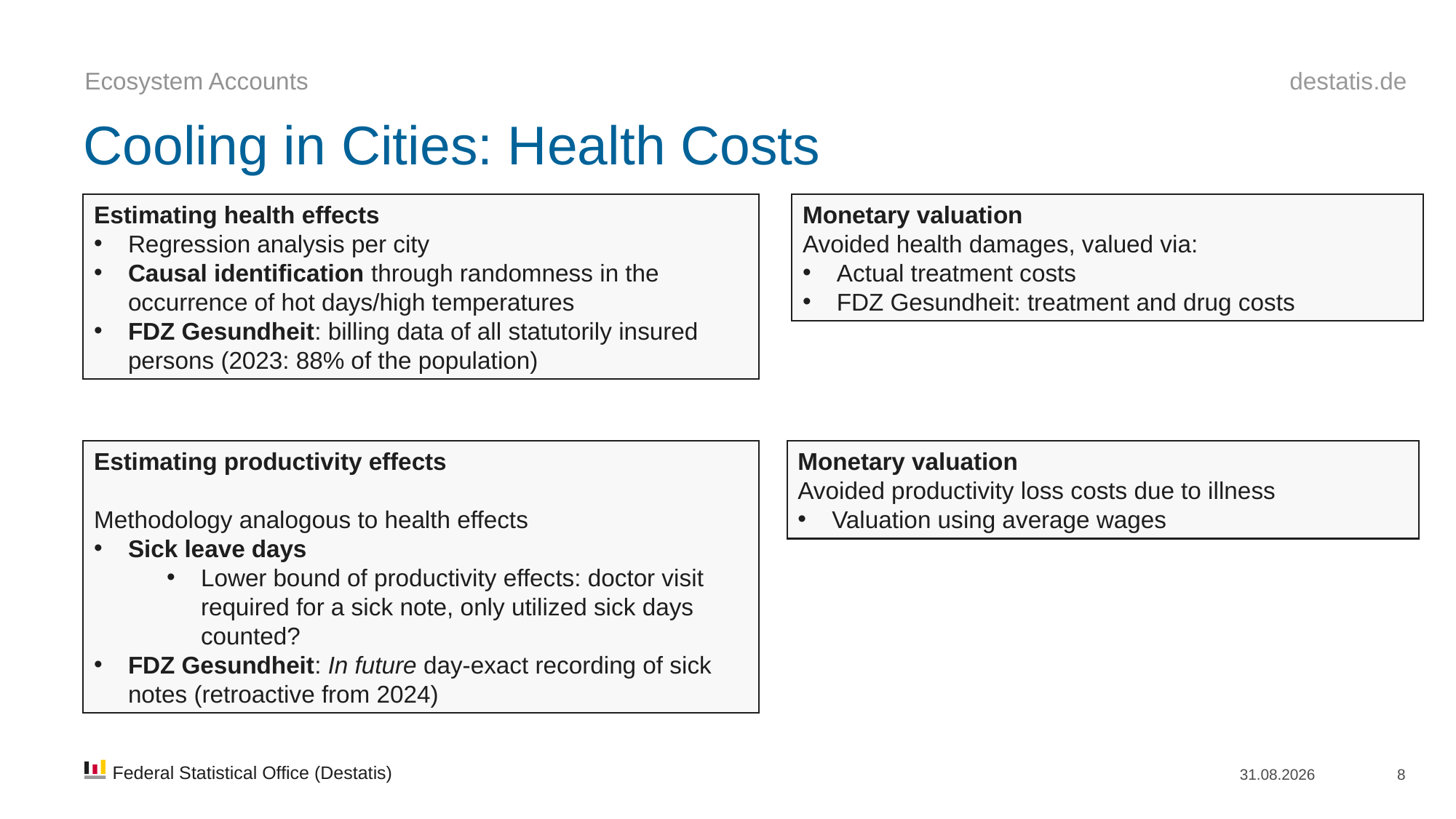

Ecosystem Accounts
Cooling in Cities: Health Costs
Estimating health effects
Regression analysis per city
Causal identification through randomness in the occurrence of hot days/high temperatures
FDZ Gesundheit: billing data of all statutorily insured persons (2023: 88% of the population)
Monetary valuation
Avoided health damages, valued via:
Actual treatment costs
FDZ Gesundheit: treatment and drug costs

Estimating productivity effects

Methodology analogous to health effects
Sick leave days
Lower bound of productivity effects: doctor visit required for a sick note, only utilized sick days counted?
FDZ Gesundheit: In future day-exact recording of sick notes (retroactive from 2024)
Monetary valuation
Avoided productivity loss costs due to illness
Valuation using average wages
Federal Statistical Office (Destatis)
31.08.2026
8